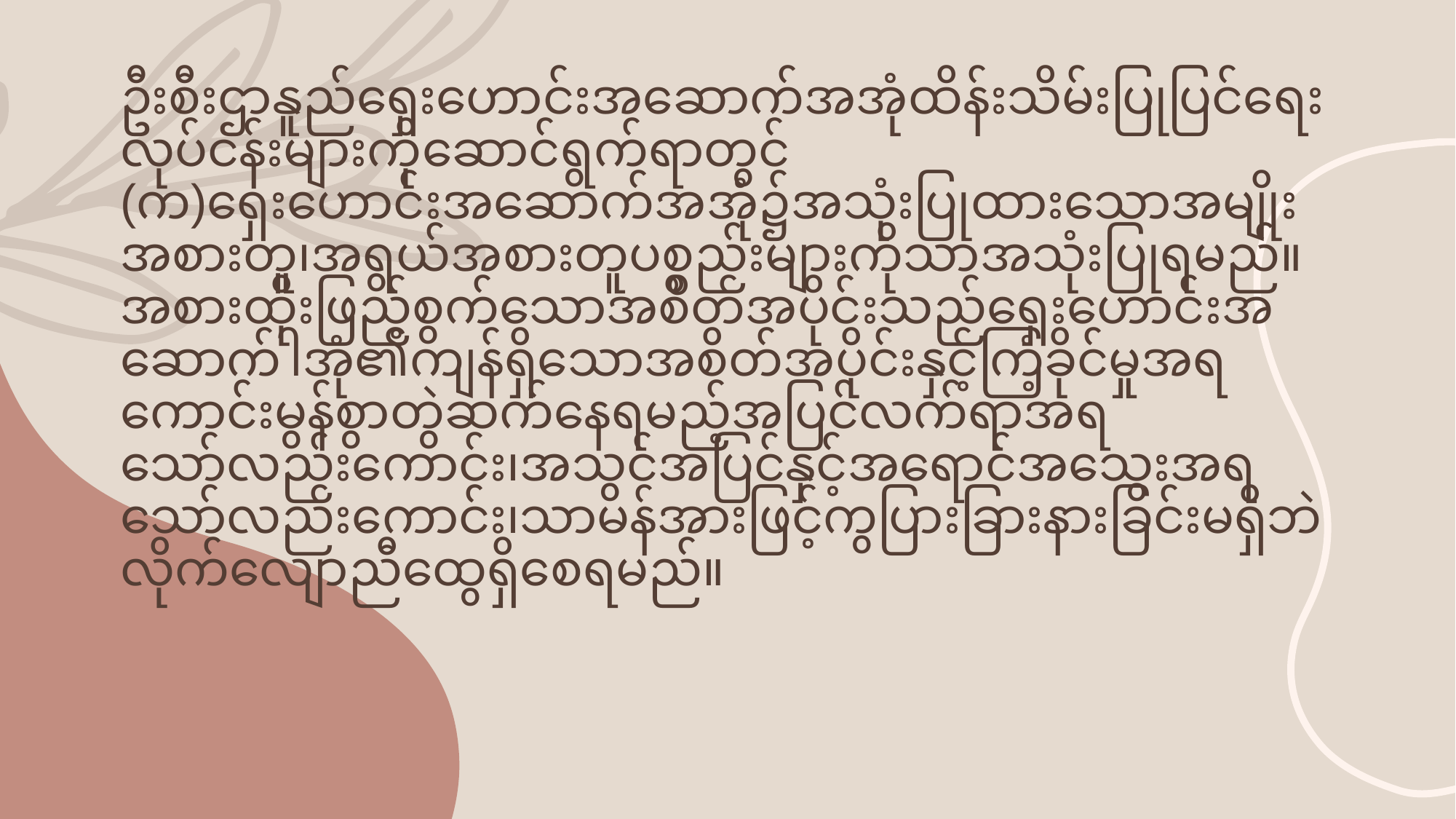

# ဦးစီးဌာနူည်ရှေးဟောင်းအဆောက်အအုံထိန်းသိမ်းပြုပြင်ရေးလုပ်ငန်းများကိုဆောင်ရွက်ရာတွင် (က)ရှေးဟောင်းအဆောက်အအုံ၌အသုံးပြုထားသောအမျိုးအစားတူ၊အရွယ်အစားတူပစ္စည်းများကိုသာအသုံးပြုရမည်။အစားထိုးဖြည့်စွက်သောအစိတ်အပိုင်းသည်ရှေးဟောင်းအဆောက်ါအုံ၏ကျန်ရှိသောအစိတ်အပိုင်းနှင့်ကြံ့ခိုင်မှုအရကောင်းမွန်စွာတွဲဆက်နေရမည့်အပြင်လက်ရာအရသော်လည်းကောင်း၊အသွင်အပြင်နှင့်အရောင်အသွေးအရသော်လည်းကောင်း၊သာမန်အားဖြင့်ကွပြားခြားနားခြင်းမရှိဘဲလိုက်လျောညီထွေရှိစေရမည်။